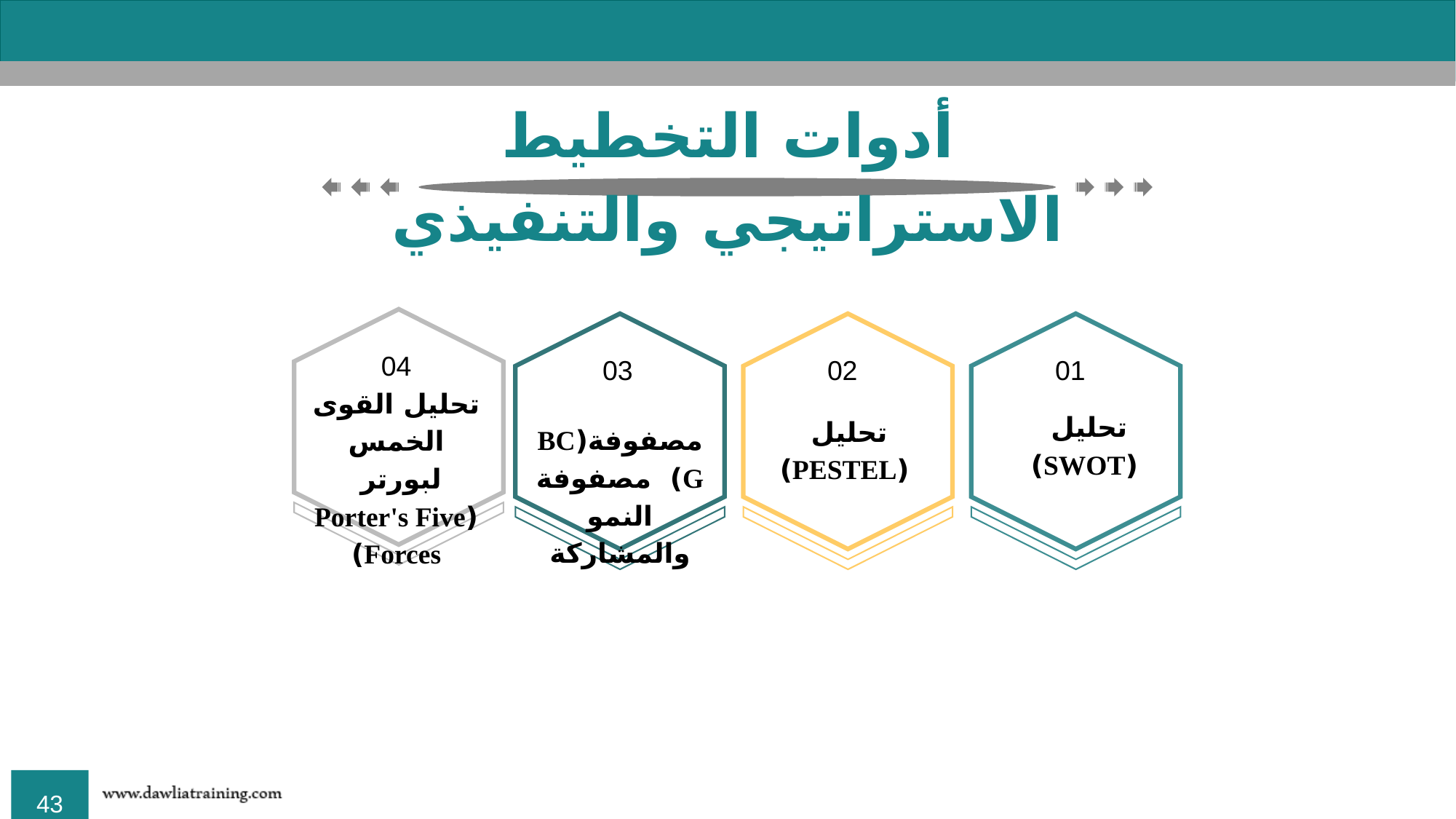

أدوات التخطيط الاستراتيجي والتنفيذي

04
تحليل القوى الخمس لبورتر  (Porter's Five Forces)

02
تحليل  (PESTEL)

03
مصفوفة(BCG)  مصفوفة النمو والمشاركة

01
تحليل  (SWOT)